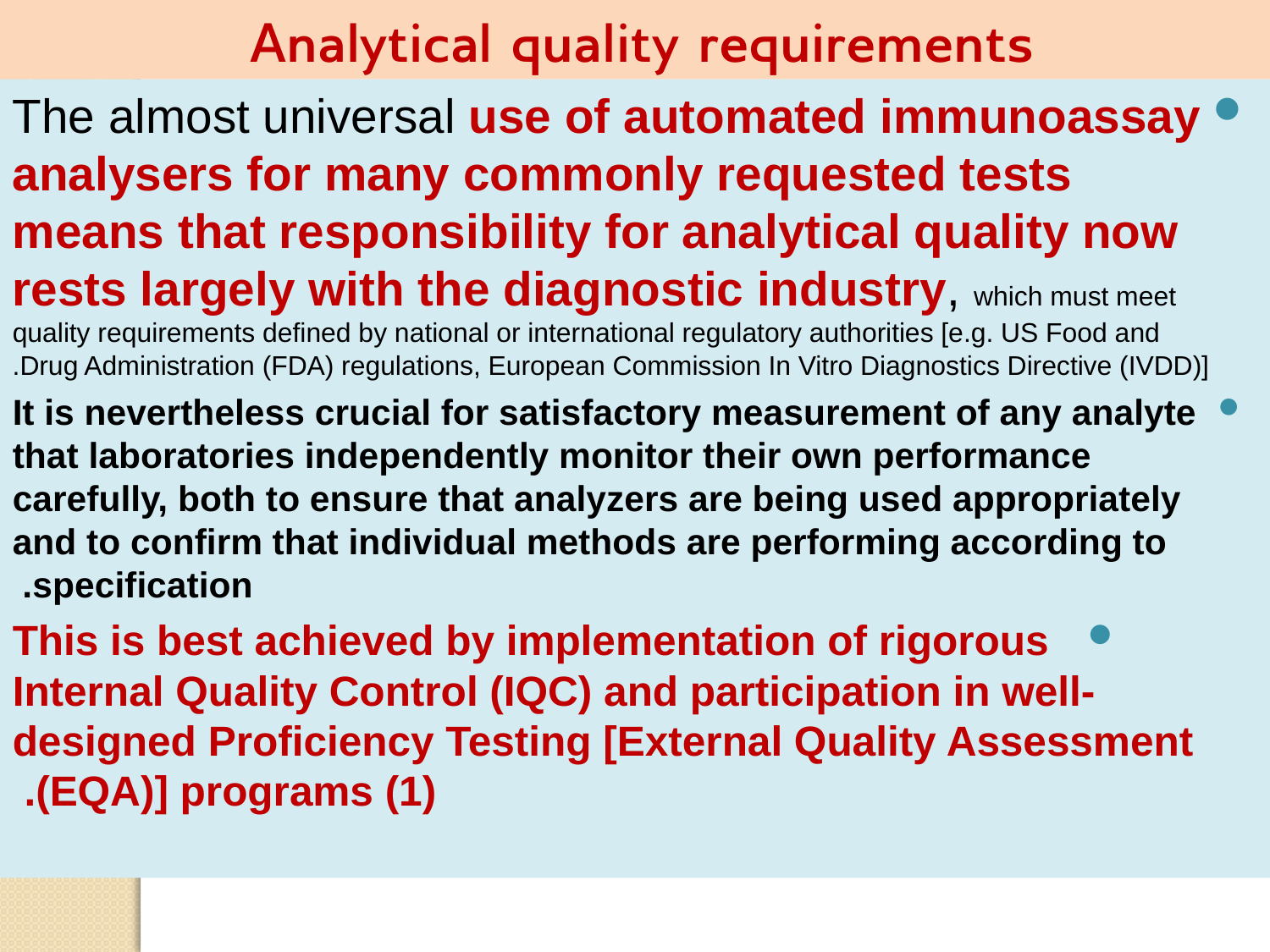

# Analytical quality requirements
The almost universal use of automated immunoassay analysers for many commonly requested tests means that responsibility for analytical quality now rests largely with the diagnostic industry, which must meet quality requirements defined by national or international regulatory authorities [e.g. US Food and Drug Administration (FDA) regulations, European Commission In Vitro Diagnostics Directive (IVDD)].
It is nevertheless crucial for satisfactory measurement of any analyte that laboratories independently monitor their own performance carefully, both to ensure that analyzers are being used appropriately and to confirm that individual methods are performing according to specification.
This is best achieved by implementation of rigorous Internal Quality Control (IQC) and participation in well-designed Proficiency Testing [External Quality Assessment (EQA)] programs (1).